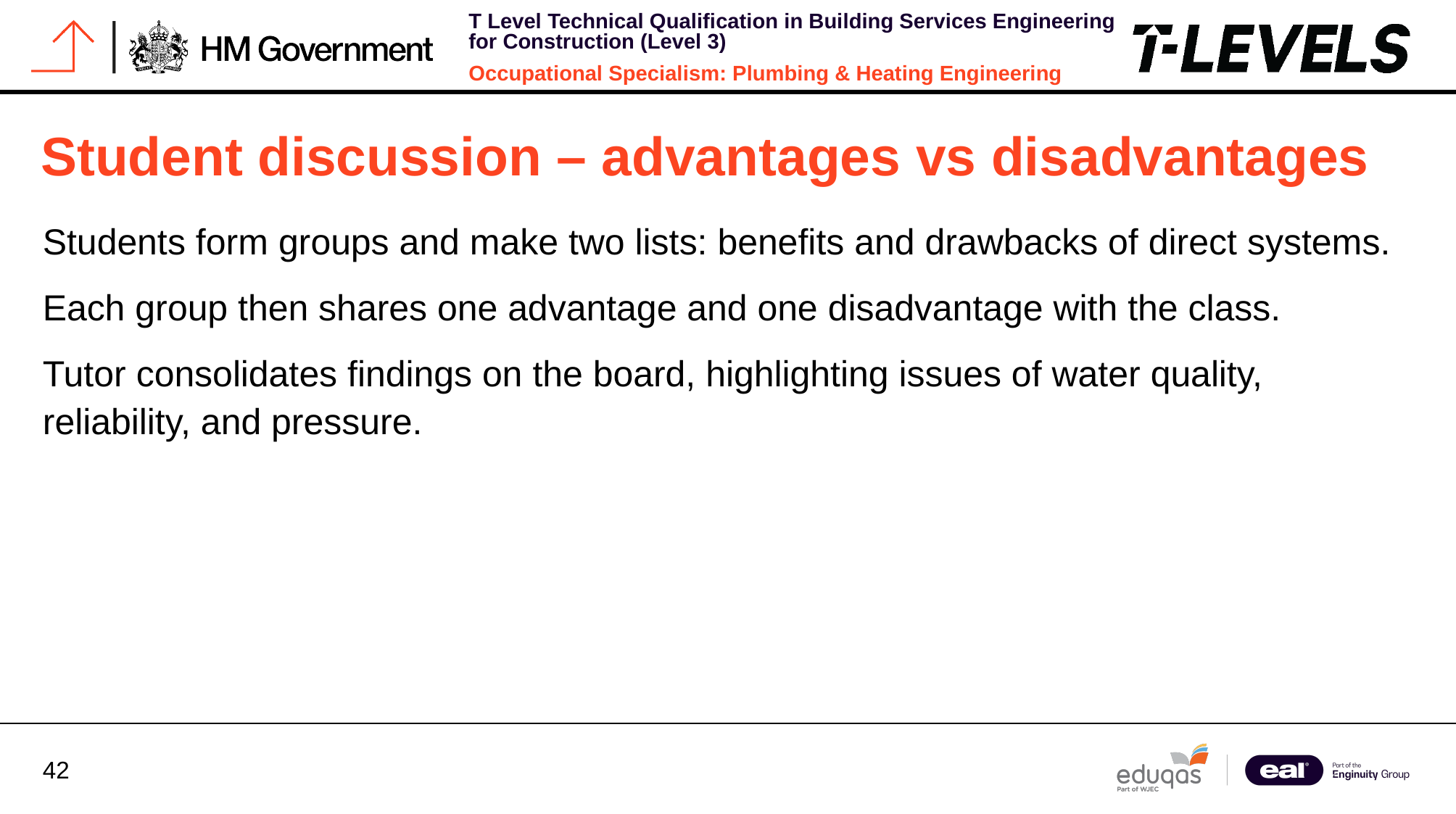

# Student discussion – advantages vs disadvantages
Students form groups and make two lists: benefits and drawbacks of direct systems.
Each group then shares one advantage and one disadvantage with the class.
Tutor consolidates findings on the board, highlighting issues of water quality, reliability, and pressure.